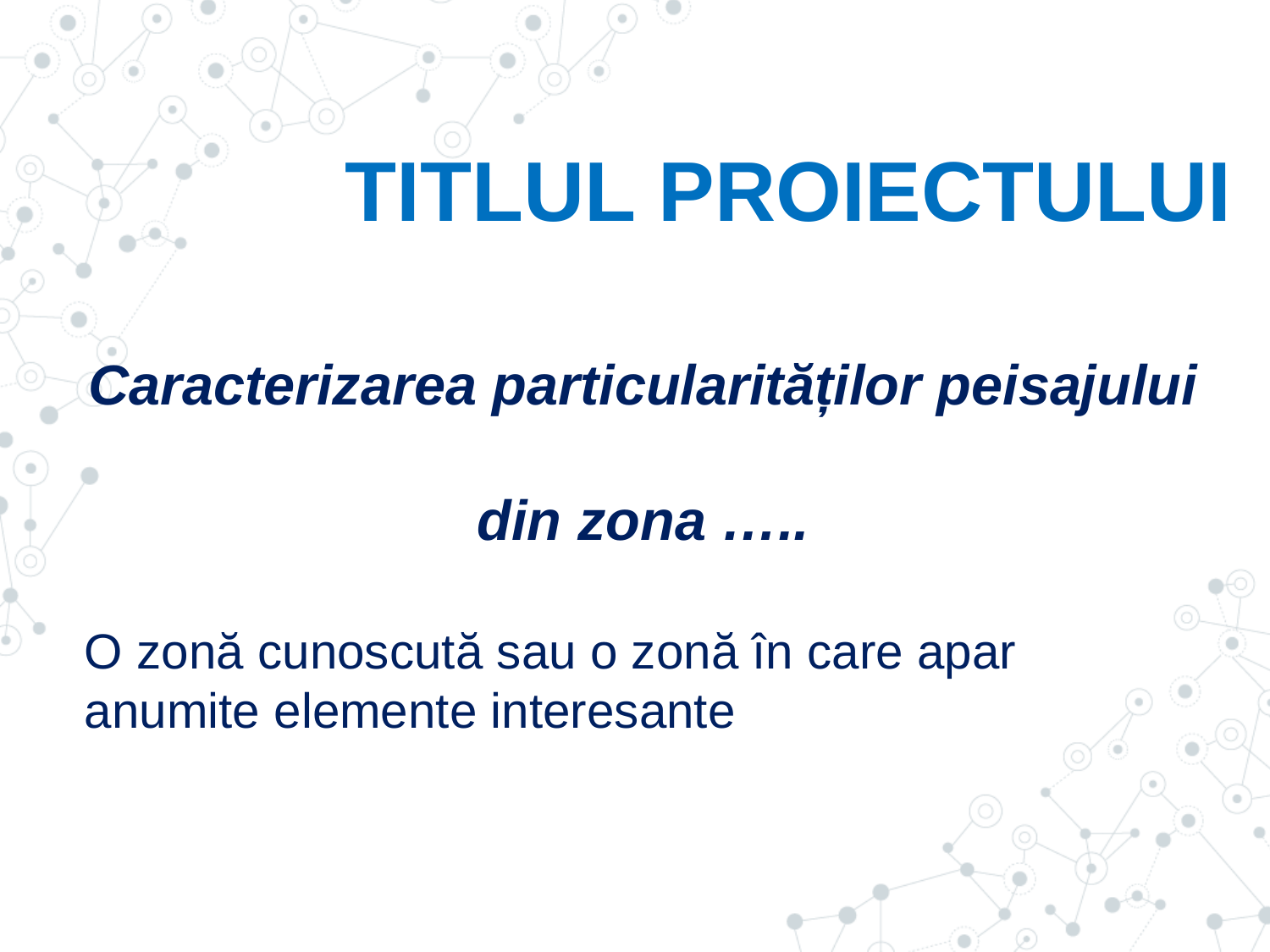

# TITLUL PROIECTULUI
Caracterizarea particularităților peisajului
din zona …..

O zonă cunoscută sau o zonă în care apar anumite elemente interesante